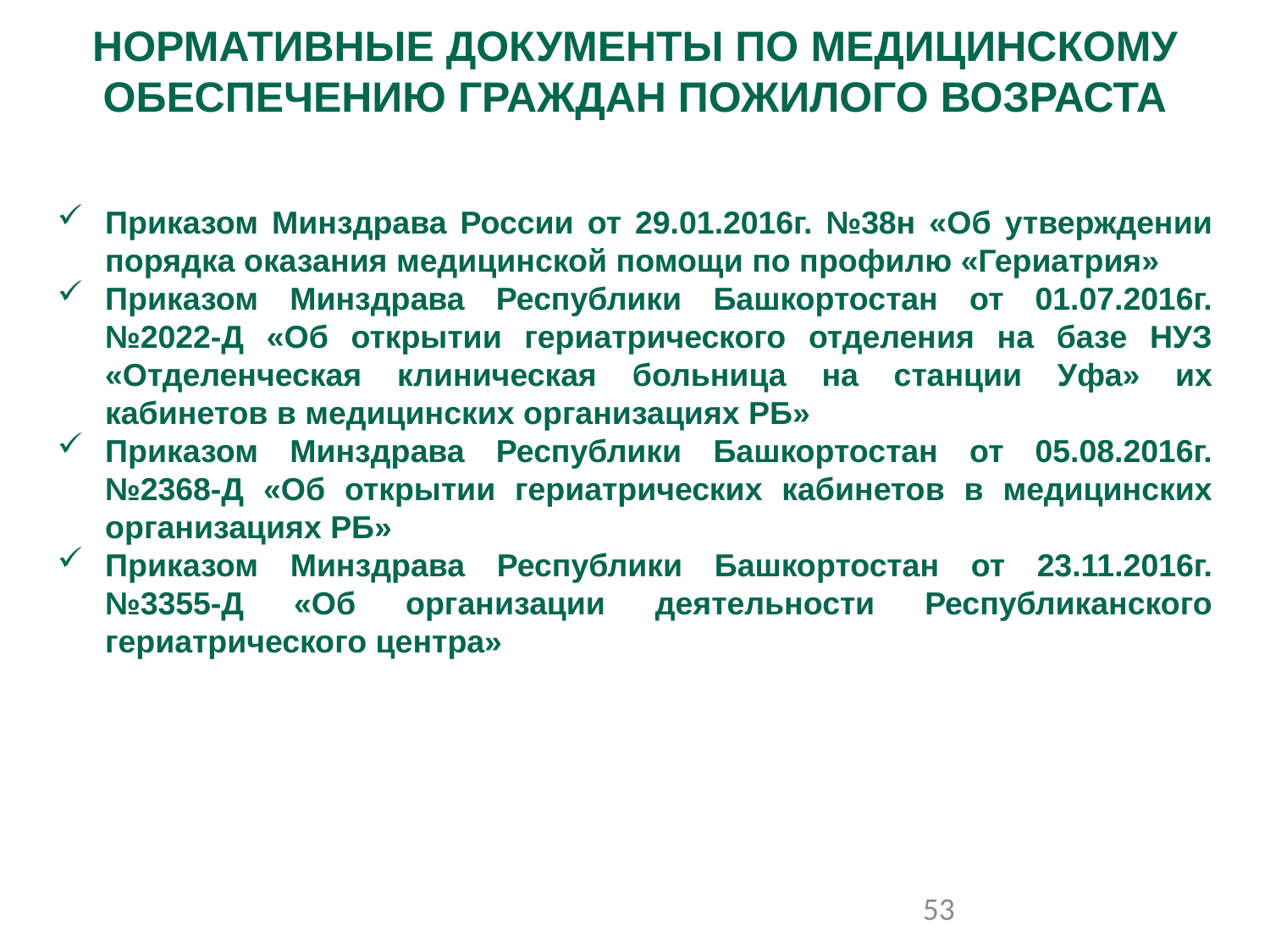

НОРМАТИВНЫЕ ДОКУМЕНТЫ ПО МЕДИЦИНСКОМУ ОБЕСПЕЧЕНИЮ ГРАЖДАН ПОЖИЛОГО ВОЗРАСТА
Приказом Минздрава России от 29.01.2016г. №38н «Об утверждении порядка оказания медицинской помощи по профилю «Гериатрия»
Приказом Минздрава Республики Башкортостан от 01.07.2016г. №2022-Д «Об открытии гериатрического отделения на базе НУЗ «Отделенческая клиническая больница на станции Уфа» их кабинетов в медицинских организациях РБ»
Приказом Минздрава Республики Башкортостан от 05.08.2016г. №2368-Д «Об открытии гериатрических кабинетов в медицинских организациях РБ»
Приказом Минздрава Республики Башкортостан от 23.11.2016г. №3355-Д «Об организации деятельности Республиканского гериатрического центра»
53